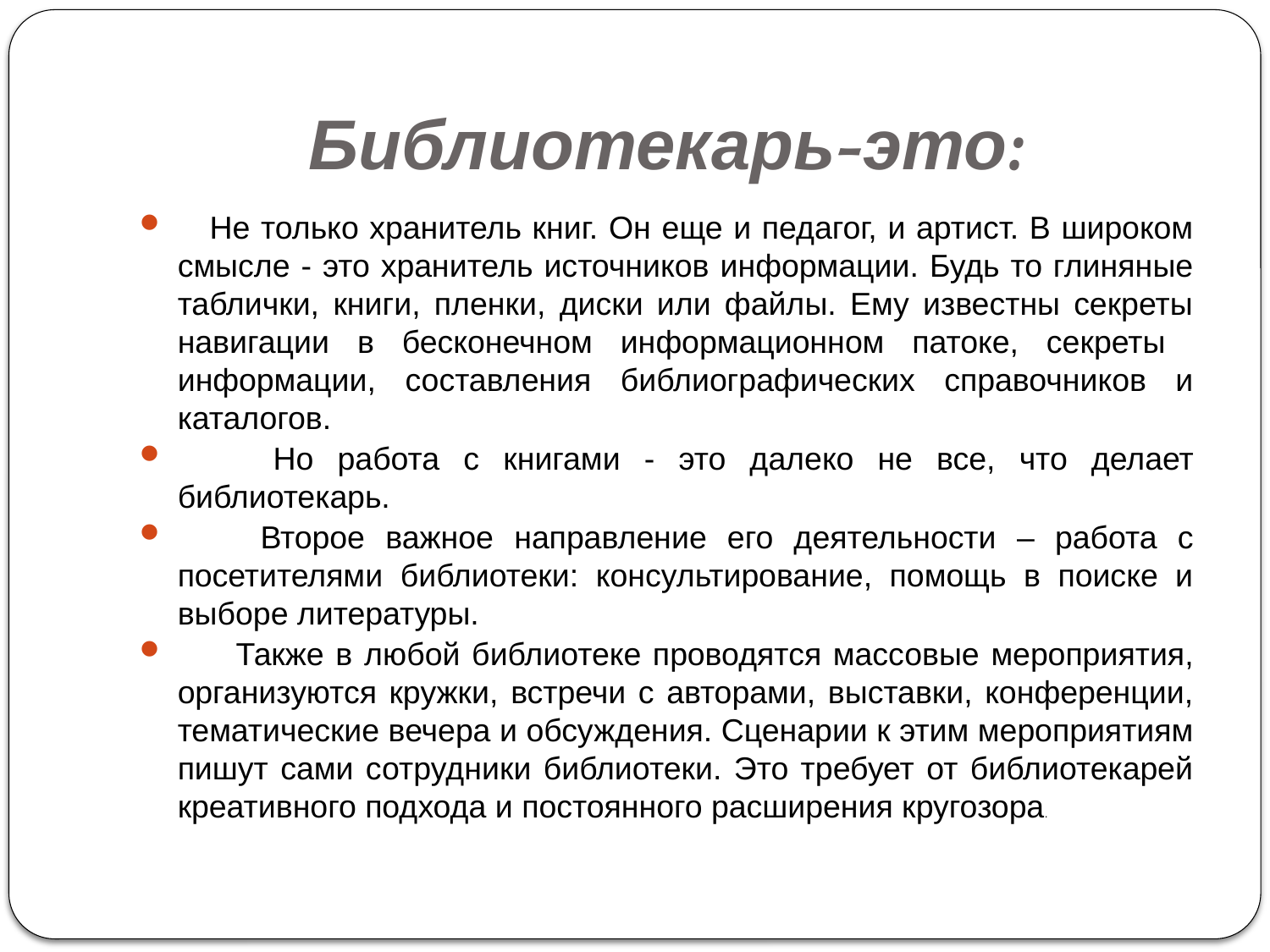

# Библиотекарь-это:
   Не только хранитель книг. Он еще и педагог, и артист. В широком смысле - это хранитель источников информации. Будь то глиняные таблички, книги, пленки, диски или файлы. Ему известны секреты навигации в бесконечном информационном патоке, секреты  информации, составления библиографических справочников и каталогов.
    Но работа с книгами - это далеко не все, что делает библиотекарь.
    Второе важное направление его деятельности – работа с посетителями библиотеки: консультирование, помощь в поиске и выборе литературы.
     Также в любой библиотеке проводятся массовые мероприятия, организуются кружки, встречи с авторами, выставки, конференции, тематические вечера и обсуждения. Сценарии к этим мероприятиям пишут сами сотрудники библиотеки. Это требует от библиотекарей креативного подхода и постоянного расширения кругозора.